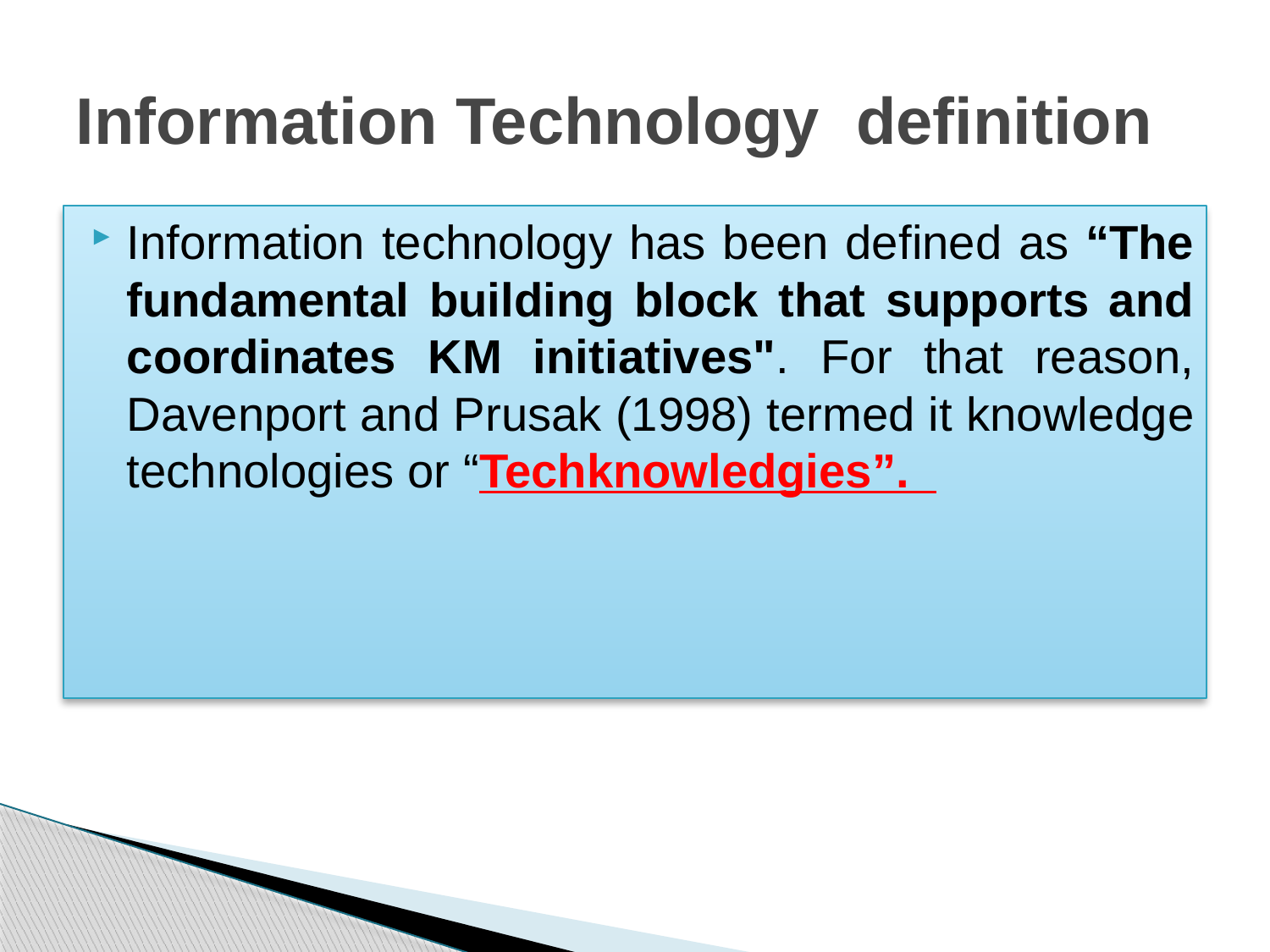

# Information Technology  definition
Information technology has been defined as “The fundamental building block that supports and coordinates KM initiatives". For that reason, Davenport and Prusak (1998) termed it knowledge technologies or “Techknowledgies”.